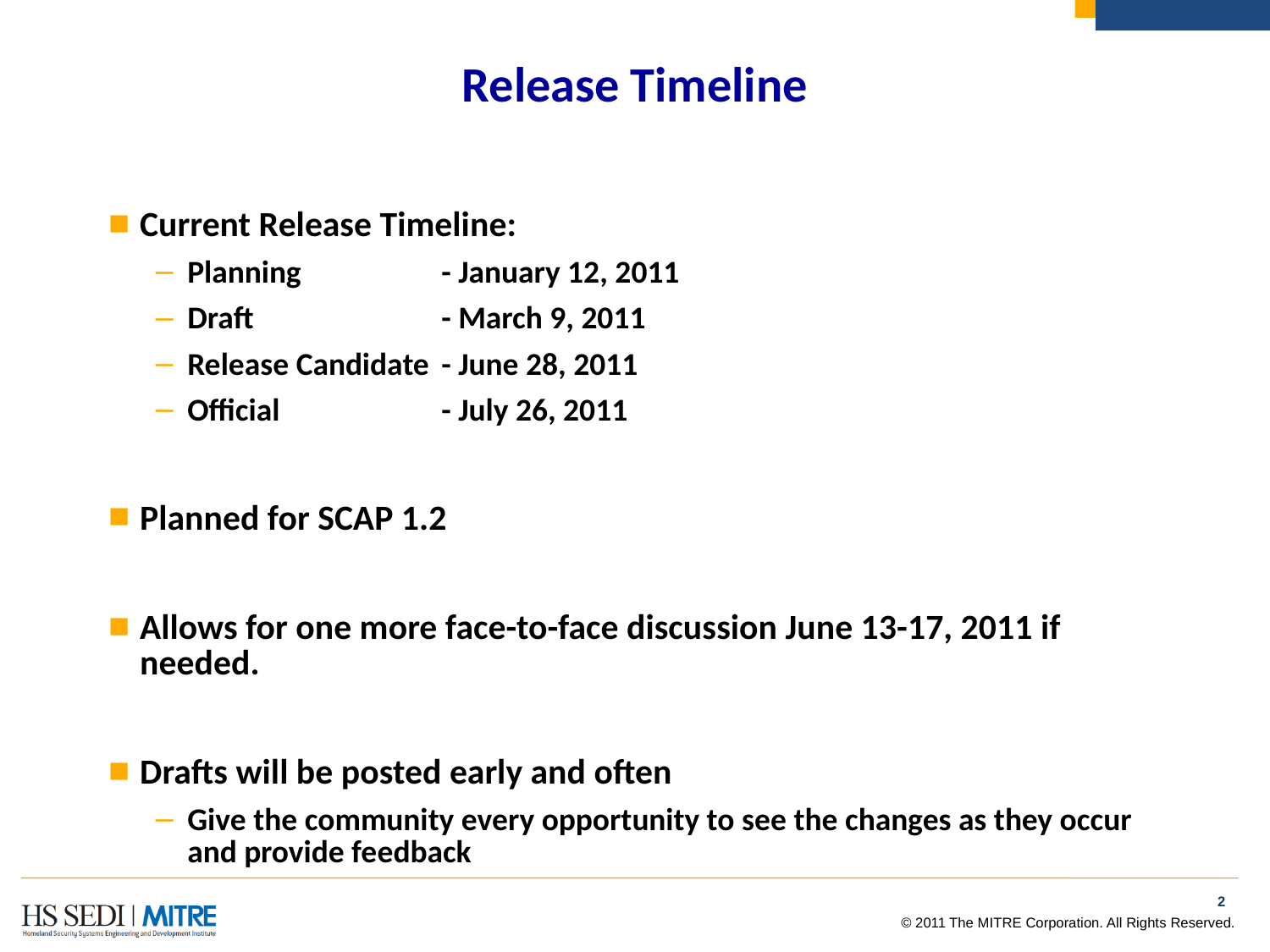

# Release Timeline

Current Release Timeline:
Planning 		- January 12, 2011
Draft	 	- March 9, 2011
Release Candidate	- June 28, 2011
Official		- July 26, 2011

Planned for SCAP 1.2

Allows for one more face-to-face discussion June 13-17, 2011 if needed.

Drafts will be posted early and often
Give the community every opportunity to see the changes as they occur and provide feedback
2